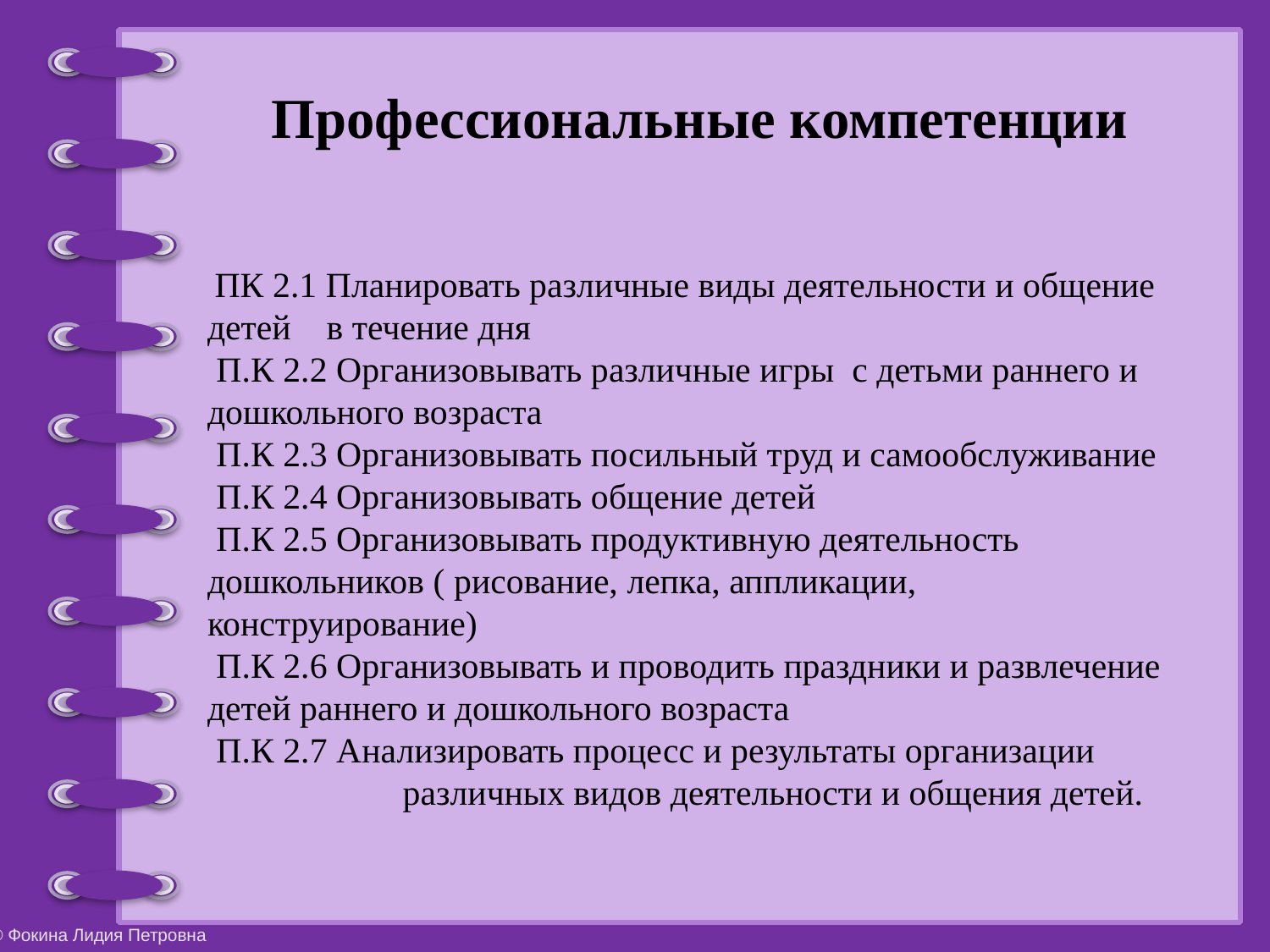

Профессиональные компетенции
 ПК 2.1 Планировать различные виды деятельности и общение детей    в течение дня
 П.К 2.2 Организовывать различные игры  с детьми раннего и дошкольного возраста
 П.К 2.3 Организовывать посильный труд и самообслуживание
 П.К 2.4 Организовывать общение детей
 П.К 2.5 Организовывать продуктивную деятельность дошкольников ( рисование, лепка, аппликации, конструирование)
 П.К 2.6 Организовывать и проводить праздники и развлечение детей раннего и дошкольного возраста
 П.К 2.7 Анализировать процесс и результаты организации                                  различных видов деятельности и общения детей.